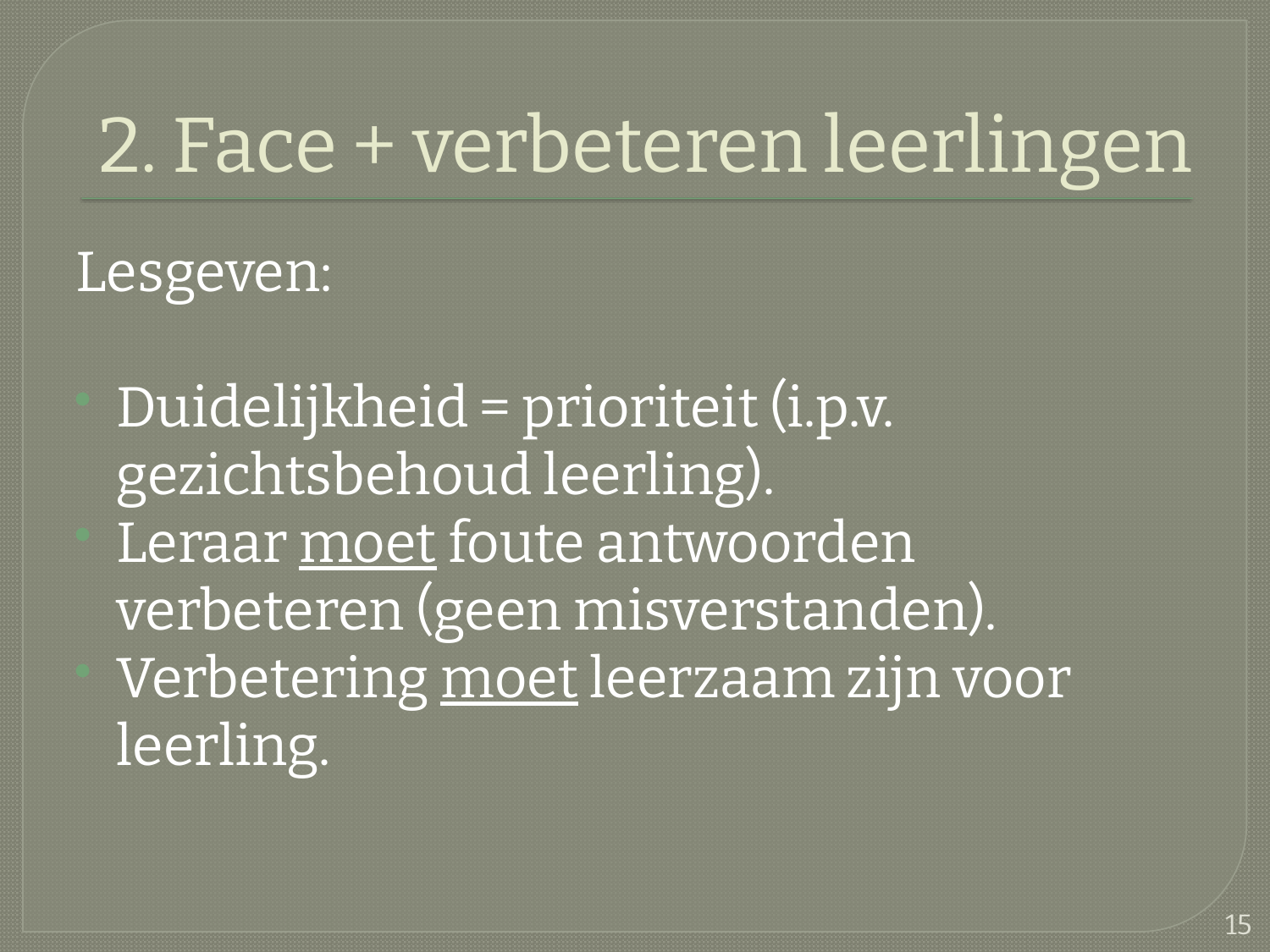

# 2. Face + verbeteren leerlingen
Lesgeven:

Duidelijkheid = prioriteit (i.p.v. gezichtsbehoud leerling).
Leraar moet foute antwoorden verbeteren (geen misverstanden).
Verbetering moet leerzaam zijn voor leerling.
15